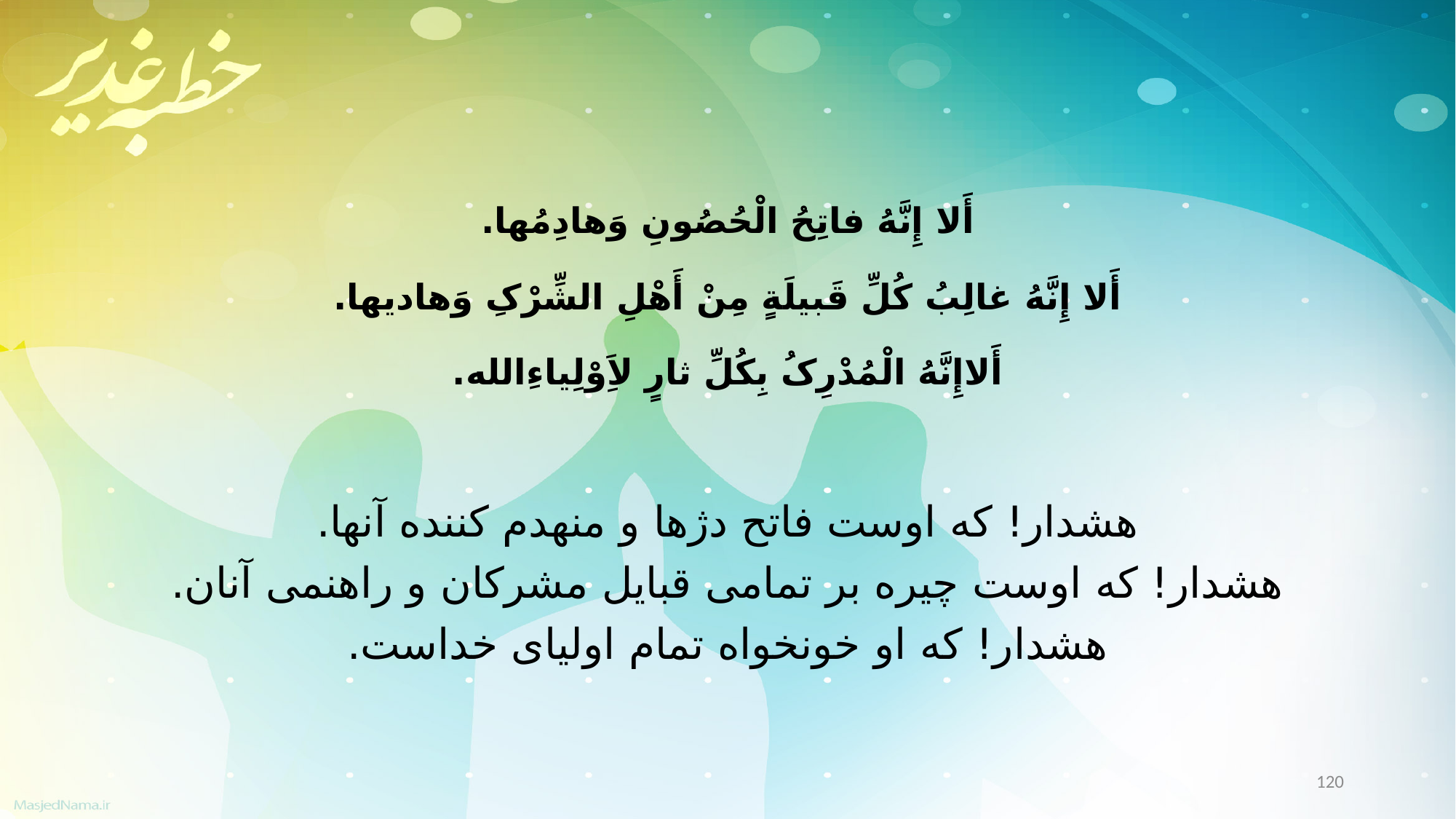

أَلا إِنَّهُ فاتِحُ الْحُصُونِ وَهادِمُها.
أَلا إِنَّهُ غالِبُ کُلِّ قَبیلَةٍ مِنْ أَهْلِ الشِّرْکِ وَهادیها.
أَلاإِنَّهُ الْمُدْرِکُ بِکُلِّ ثارٍ لاَِوْلِیاءِالله.
هشدار! که اوست فاتح دژها و منهدم کننده آنها.
هشدار! که اوست چیره بر تمامی قبایل مشرکان و راهنمی آنان.
هشدار! که او خونخواه تمام اولیای خداست.
120